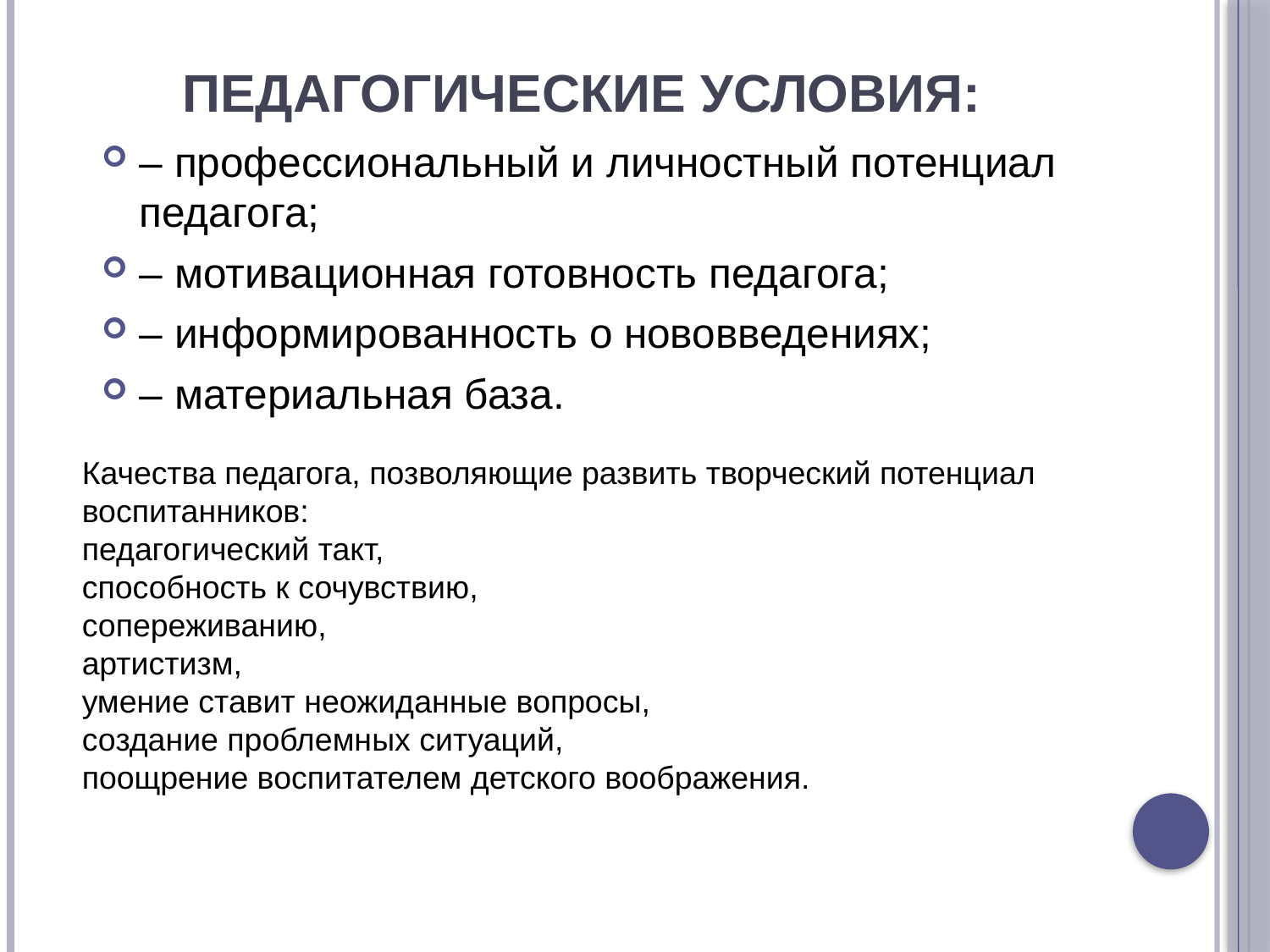

# педагогические условия:
– профессиональный и личностный потенциал педагога;
– мотивационная готовность педагога;
– информированность о нововведениях;
– материальная база.

Качества педагога, позволяющие развить творческий потенциал воспитанников:
педагогический такт,
способность к сочувствию,
сопереживанию,
артистизм,
умение ставит неожиданные вопросы,
создание проблемных ситуаций,
поощрение воспитателем детского воображения.